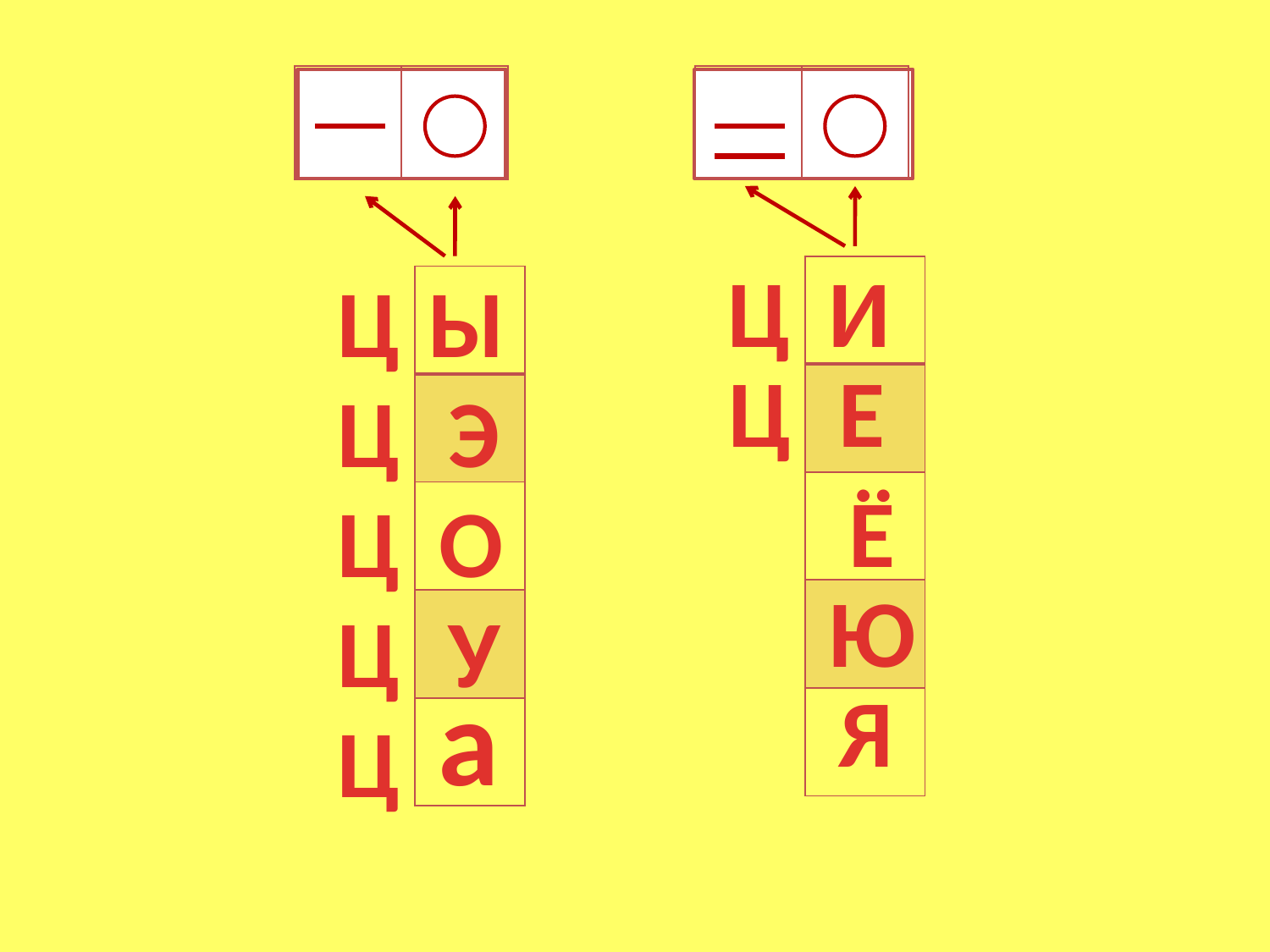

|  |  |
| --- | --- |
|  |  |
| --- | --- |

Ц
И
Ц
Ы
|  |
| --- |
|  |
|  |
|  |
|  |
|  |
| --- |
|  |
|  |
|  |
|  |
Ц
Е
Ц
Э
Ё
Ц
О
Ю
Ц
У
а
Я
Ц